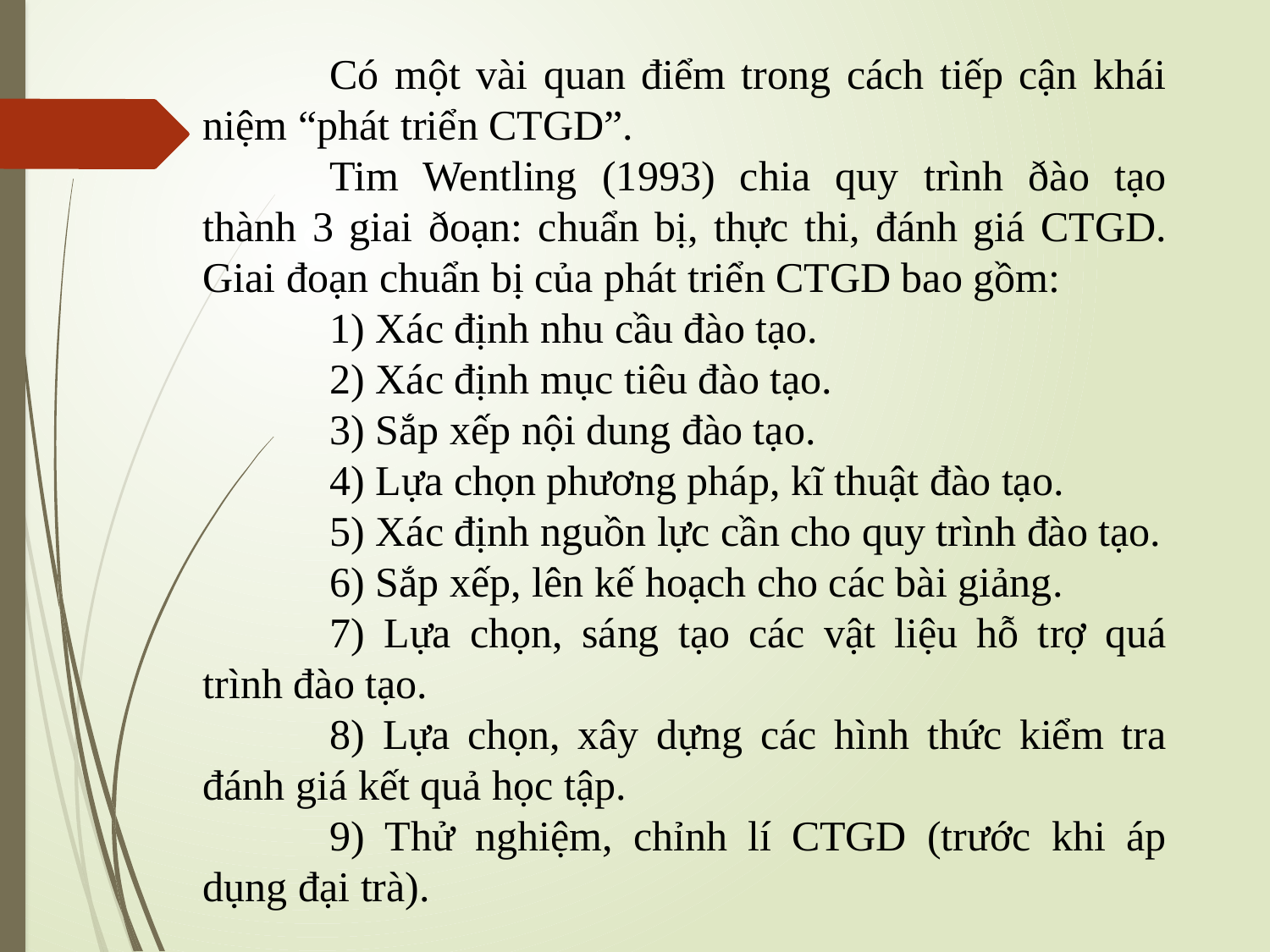

Có một vài quan điểm trong cách tiếp cận khái niệm “phát triển CTGD”.
	Tim Wentling (1993) chia quy trình ðào tạo thành 3 giai ðoạn: chuẩn bị, thực thi, đánh giá CTGD. Giai đoạn chuẩn bị của phát triển CTGD bao gồm:
	1) Xác định nhu cầu đào tạo.
	2) Xác định mục tiêu đào tạo.
	3) Sắp xếp nội dung đào tạo.
	4) Lựa chọn phương pháp, kĩ thuật đào tạo.
	5) Xác định nguồn lực cần cho quy trình đào tạo.
	6) Sắp xếp, lên kế hoạch cho các bài giảng.
	7) Lựa chọn, sáng tạo các vật liệu hỗ trợ quá trình đào tạo.
	8) Lựa chọn, xây dựng các hình thức kiểm tra đánh giá kết quả học tập.
	9) Thử nghiệm, chỉnh lí CTGD (trước khi áp dụng đại trà).